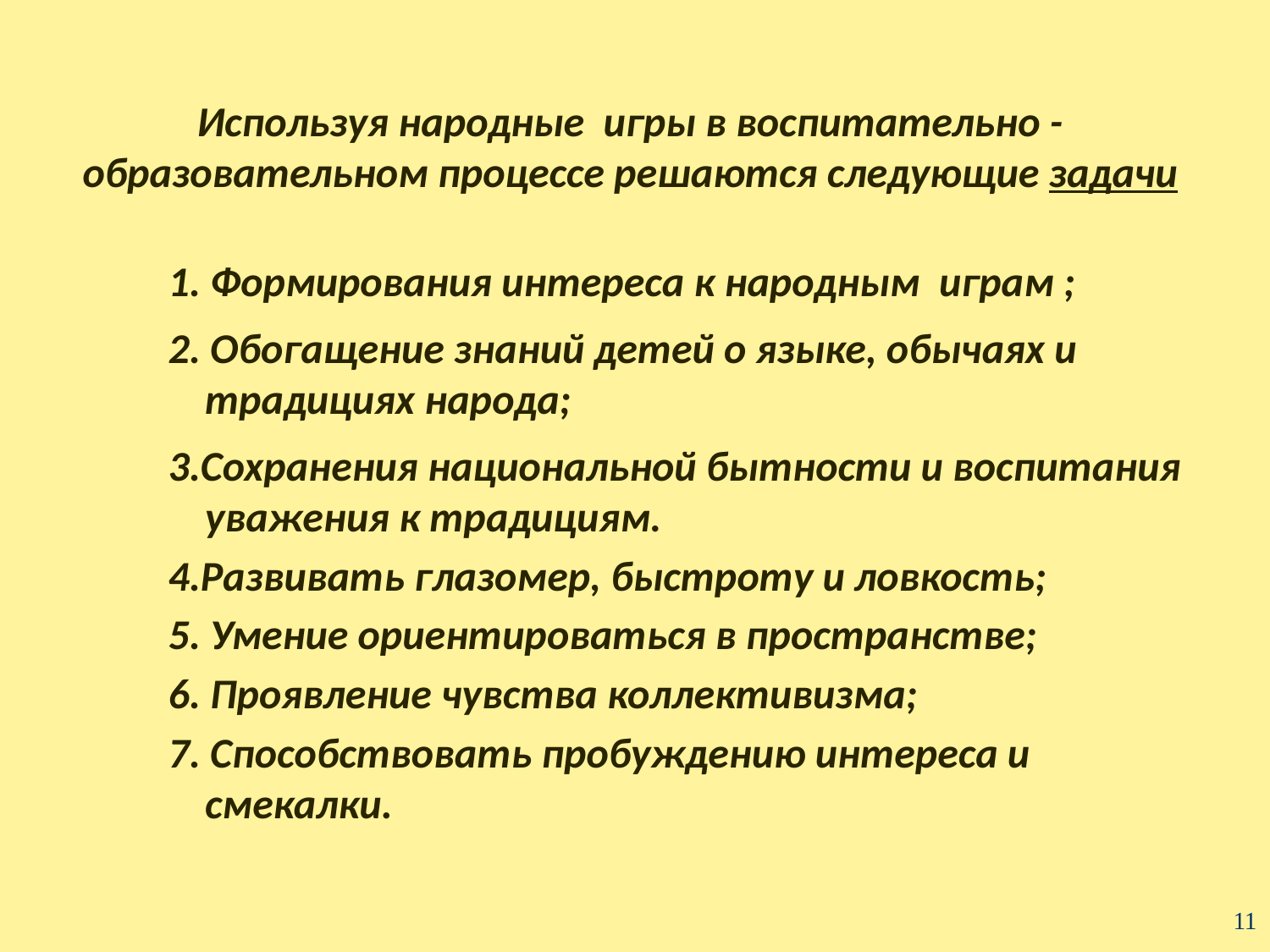

# Используя народные  игры в воспитательно -образовательном процессе решаются следующие задачи
1. Формирования интереса к народным  играм ;
2. Обогащение знаний детей о языке, обычаях и традициях народа;
3.Сохранения национальной бытности и воспитания уважения к традициям.
4.Развивать глазомер, быстроту и ловкость;
5. Умение ориентироваться в пространстве;
6. Проявление чувства коллективизма;
7. Способствовать пробуждению интереса и смекалки.

11